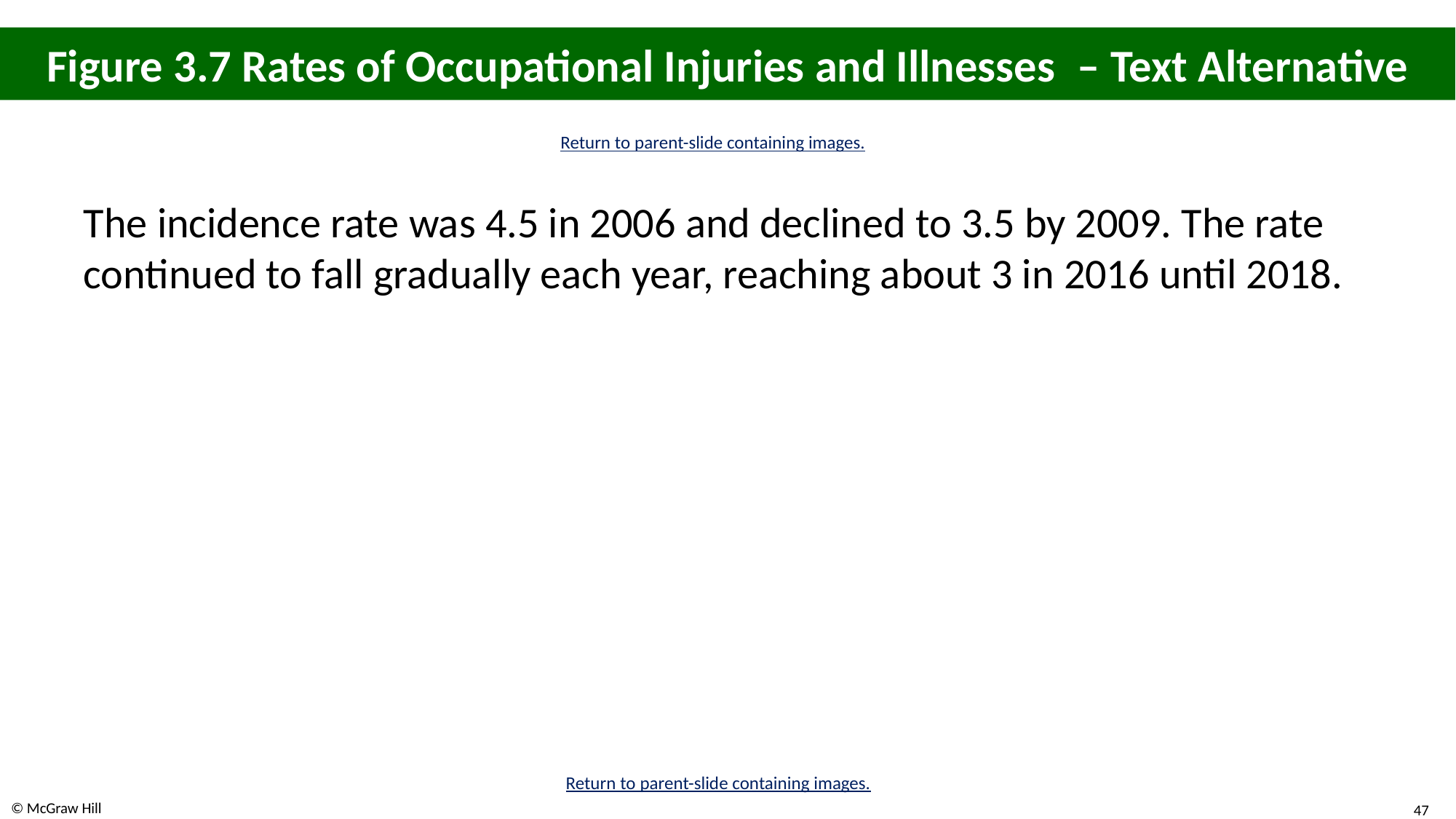

# Figure 3.7 Rates of Occupational Injuries and Illnesses  – Text Alternative
Return to parent-slide containing images.
The incidence rate was 4.5 in 2006 and declined to 3.5 by 2009. The rate continued to fall gradually each year, reaching about 3 in 2016 until 2018.
Return to parent-slide containing images.